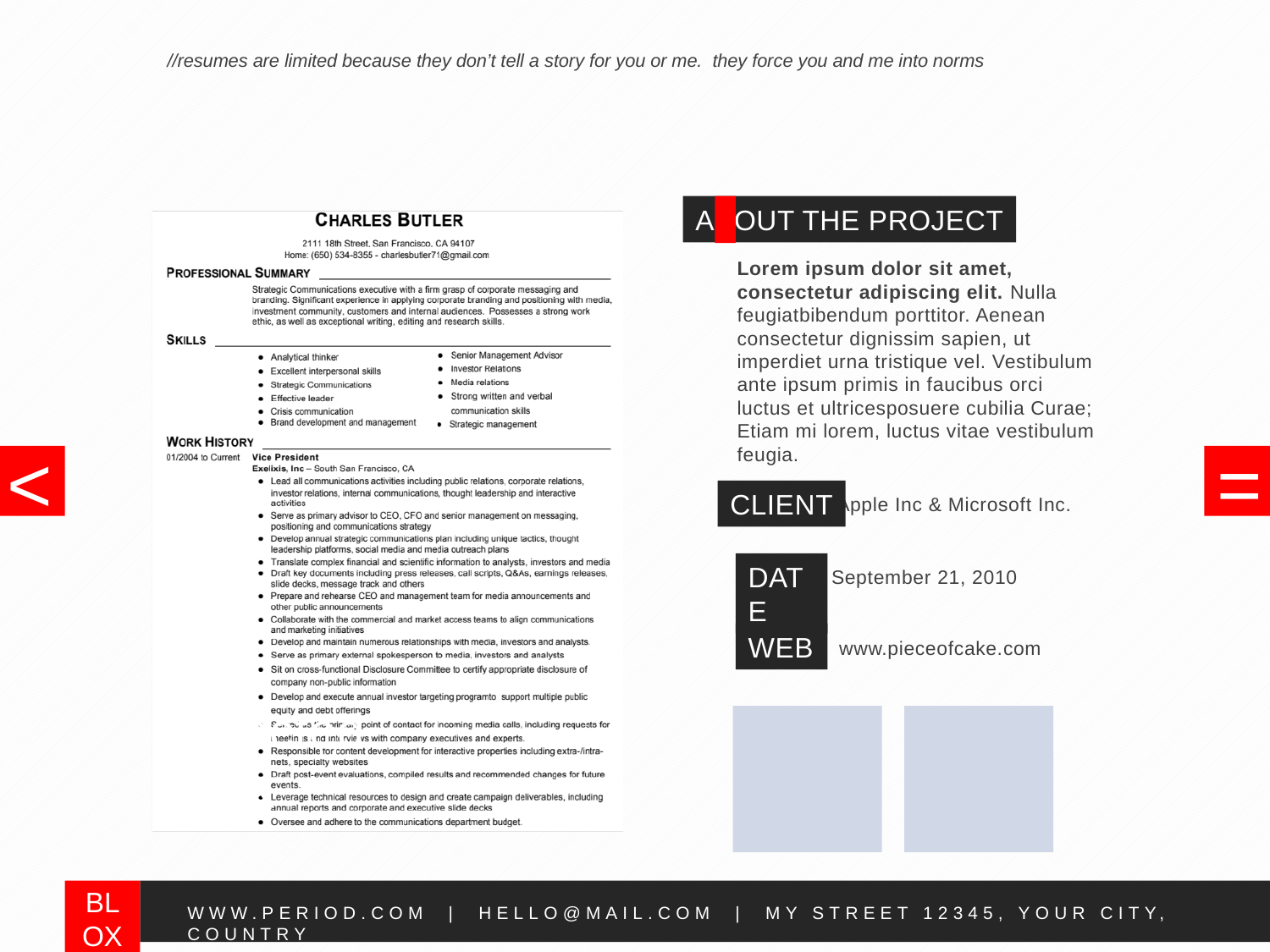

//resumes are limited because they don’t tell a story for you or me.  they force you and me into norms

ABOUT THE PROJECT
Lorem ipsum dolor sit amet, consectetur adipiscing elit. Nulla feugiatbibendum porttitor. Aenean consectetur dignissim sapien, ut imperdiet urna tristique vel. Vestibulum ante ipsum primis in faucibus orci luctus et ultricesposuere cubilia Curae; Etiam mi lorem, luctus vitae vestibulum feugia.
<
=
CLIENT
Apple Inc & Microsoft Inc.
DATE
September 21, 2010
WEB
www.pieceofcake.com

Our
Selected
work

BLOX

WWW.PERIOD.COM  |  HELLO@MAIL.COM  |  MY STREET 12345, YOUR CITY, COUNTRY